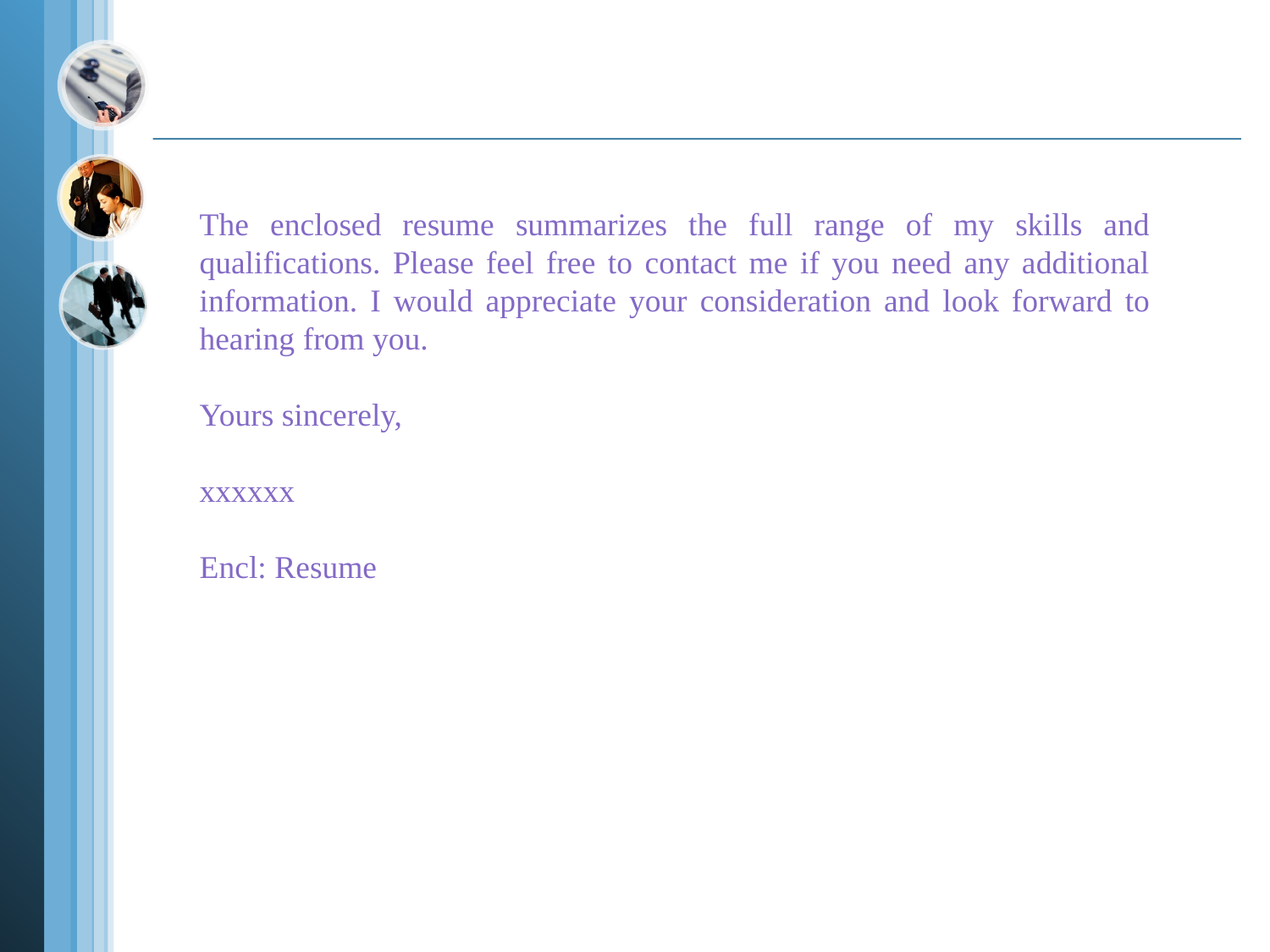

The enclosed resume summarizes the full range of my skills and qualifications. Please feel free to contact me if you need any additional information. I would appreciate your consideration and look forward to hearing from you.

Yours sincerely,

xxxxxx

Encl: Resume